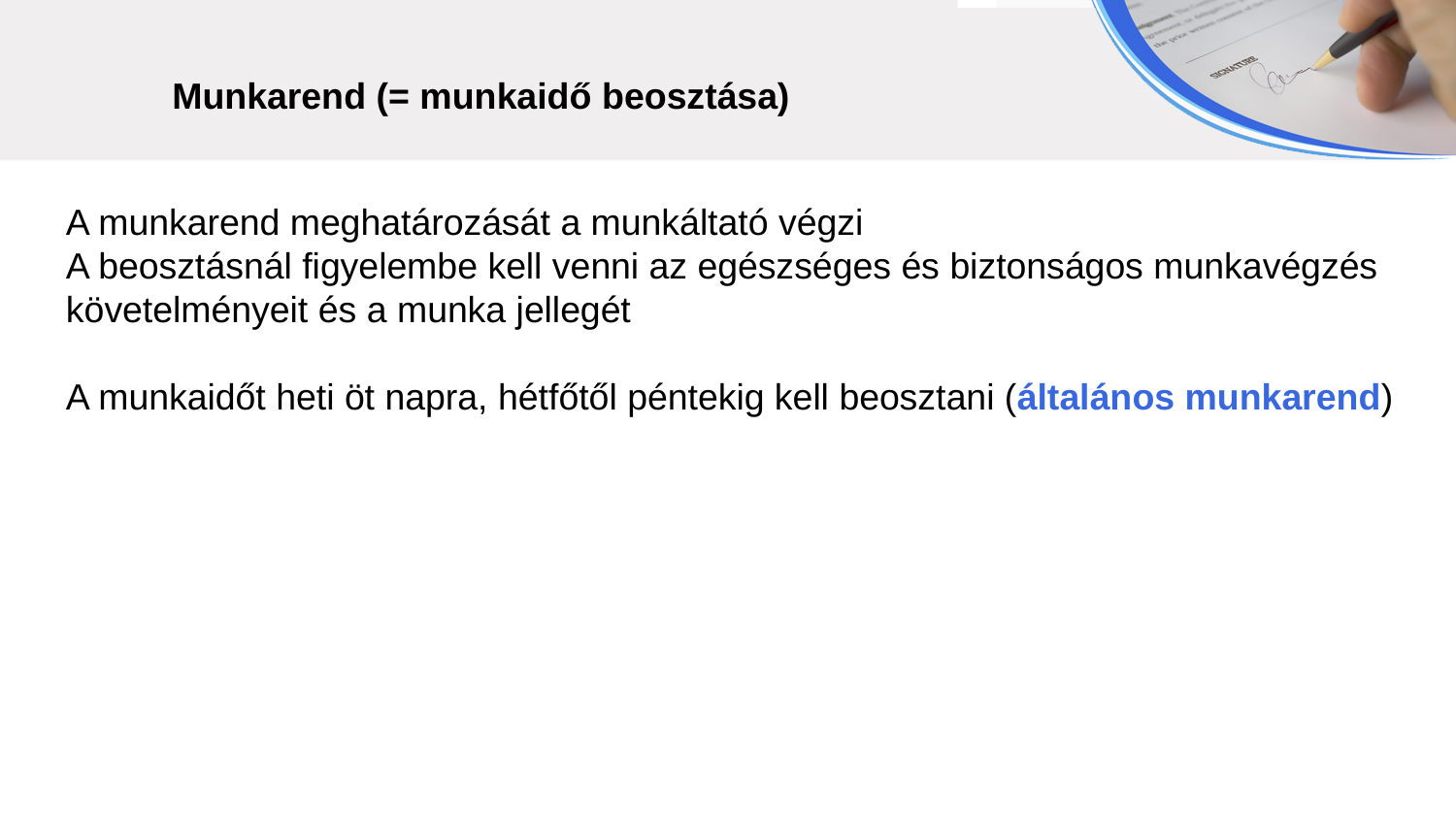

Munkarend (= munkaidő beosztása)
A munkarend meghatározását a munkáltató végzi
A beosztásnál figyelembe kell venni az egészséges és biztonságos munkavégzés követelményeit és a munka jellegét

A munkaidőt heti öt napra, hétfőtől péntekig kell beosztani (általános munkarend)